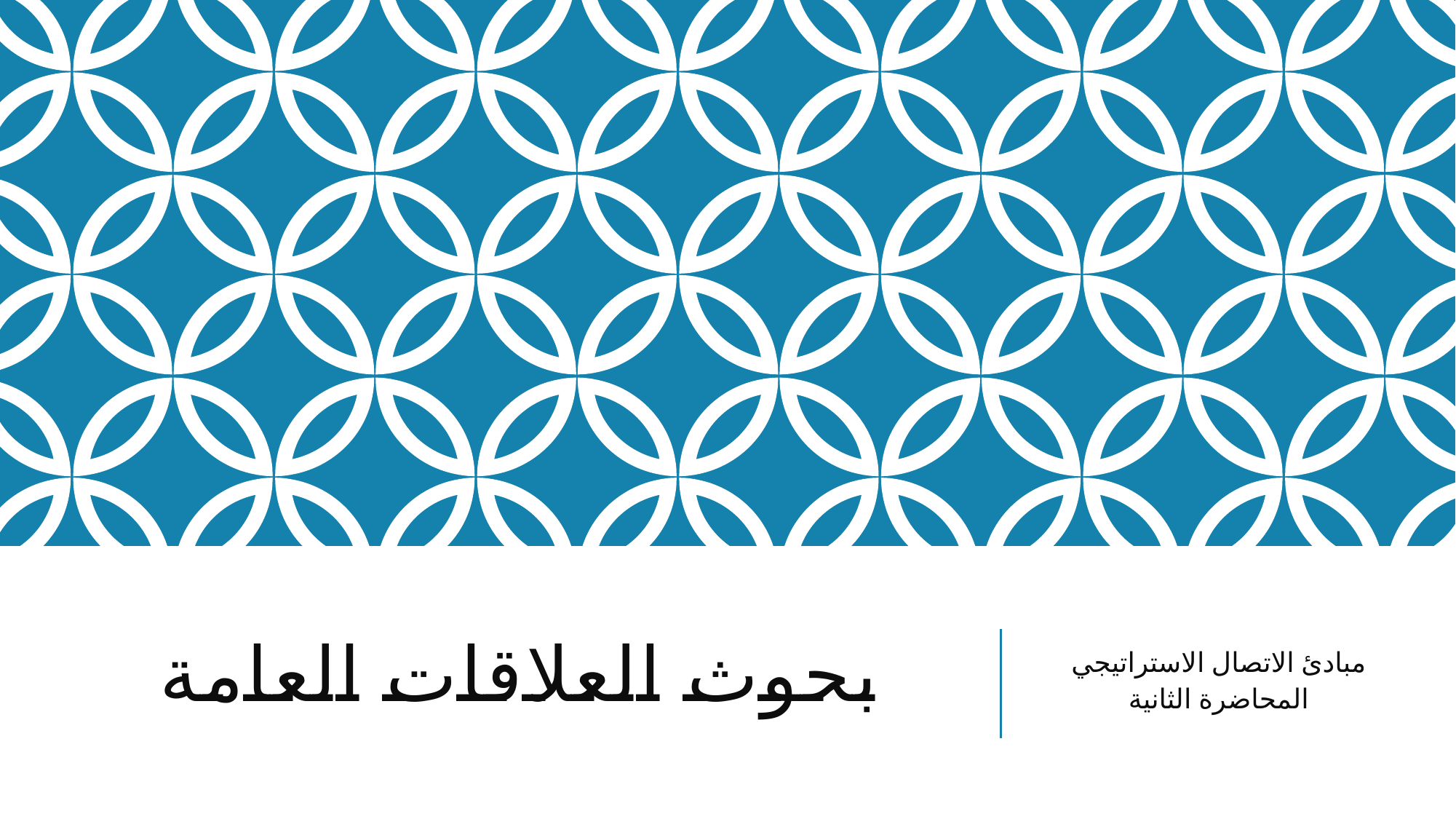

# بحوث العلاقات العامة
مبادئ الاتصال الاستراتيجي
المحاضرة الثانية